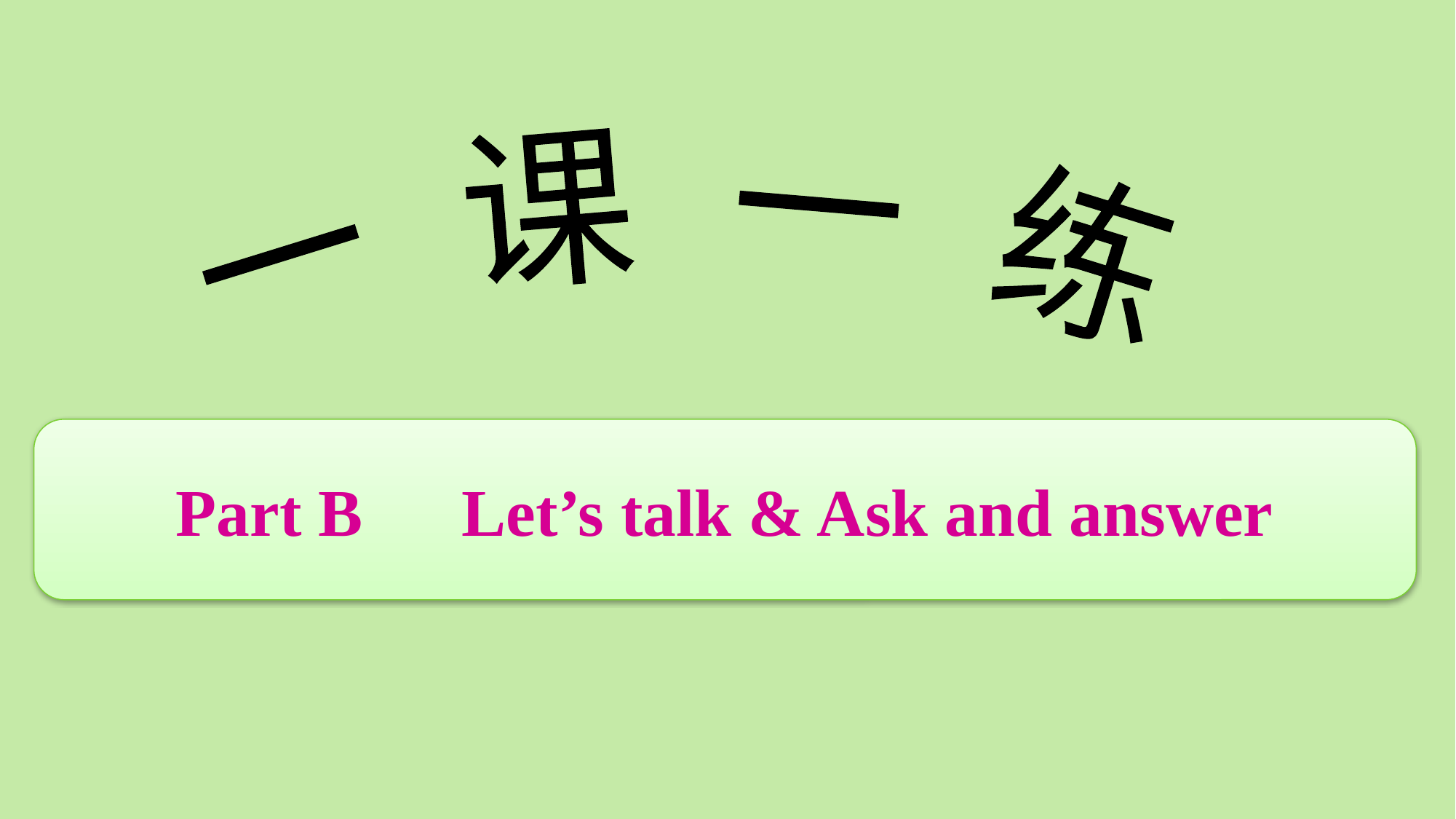

Part B　Let’s talk & Ask and answer